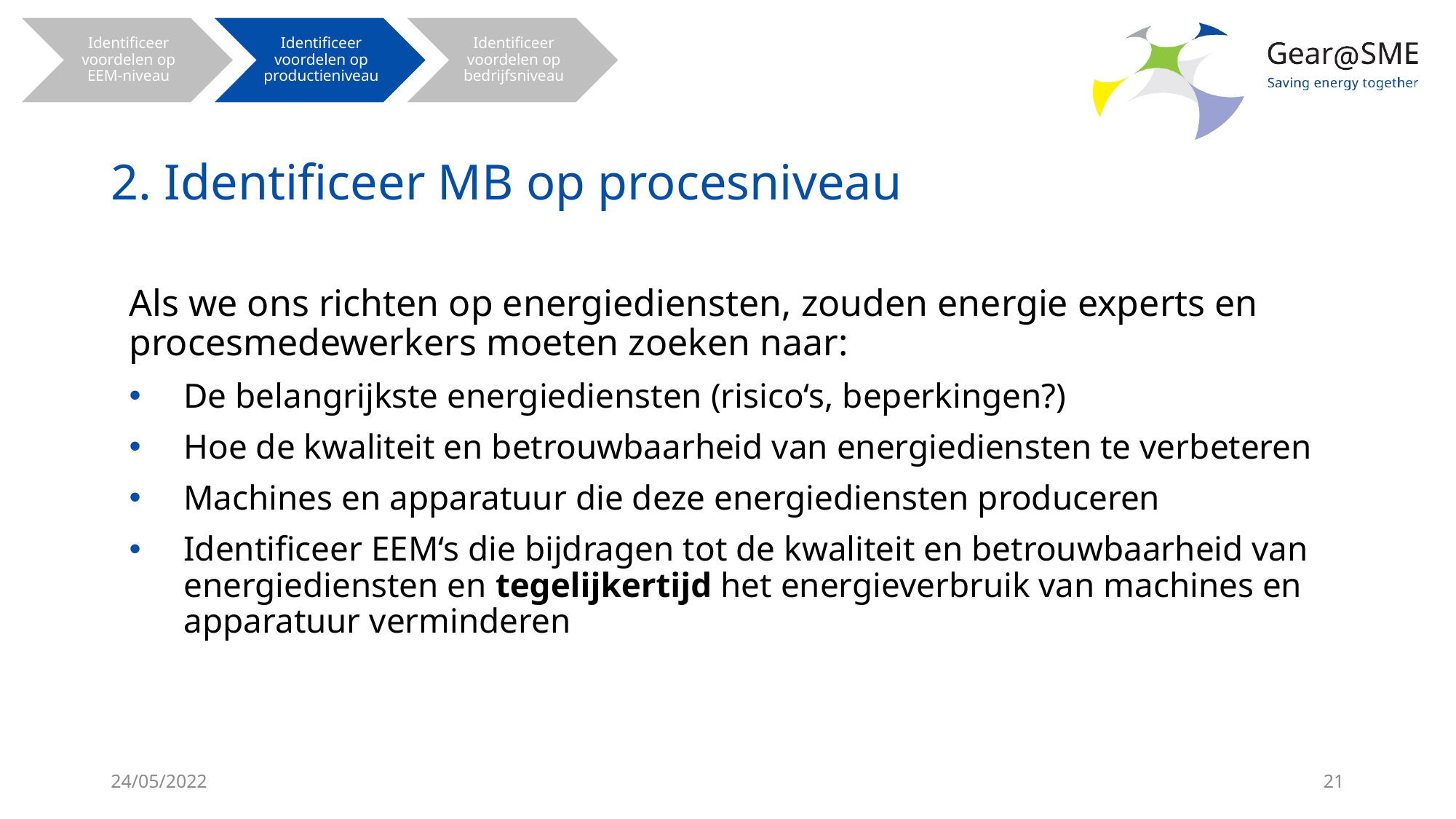

Identificeer voordelen op EEM-niveau
Identificeer voordelen op productieniveau
Identificeer voordelen op bedrijfsniveau
# 2. Identificeer MB op procesniveau

Als we ons richten op energiediensten, zouden energie experts en procesmedewerkers moeten zoeken naar:
De belangrijkste energiediensten (risico‘s, beperkingen?)
Hoe de kwaliteit en betrouwbaarheid van energiediensten te verbeteren
Machines en apparatuur die deze energiediensten produceren
Identificeer EEM‘s die bijdragen tot de kwaliteit en betrouwbaarheid van energiediensten en tegelijkertijd het energieverbruik van machines en apparatuur verminderen

24/05/2022
21